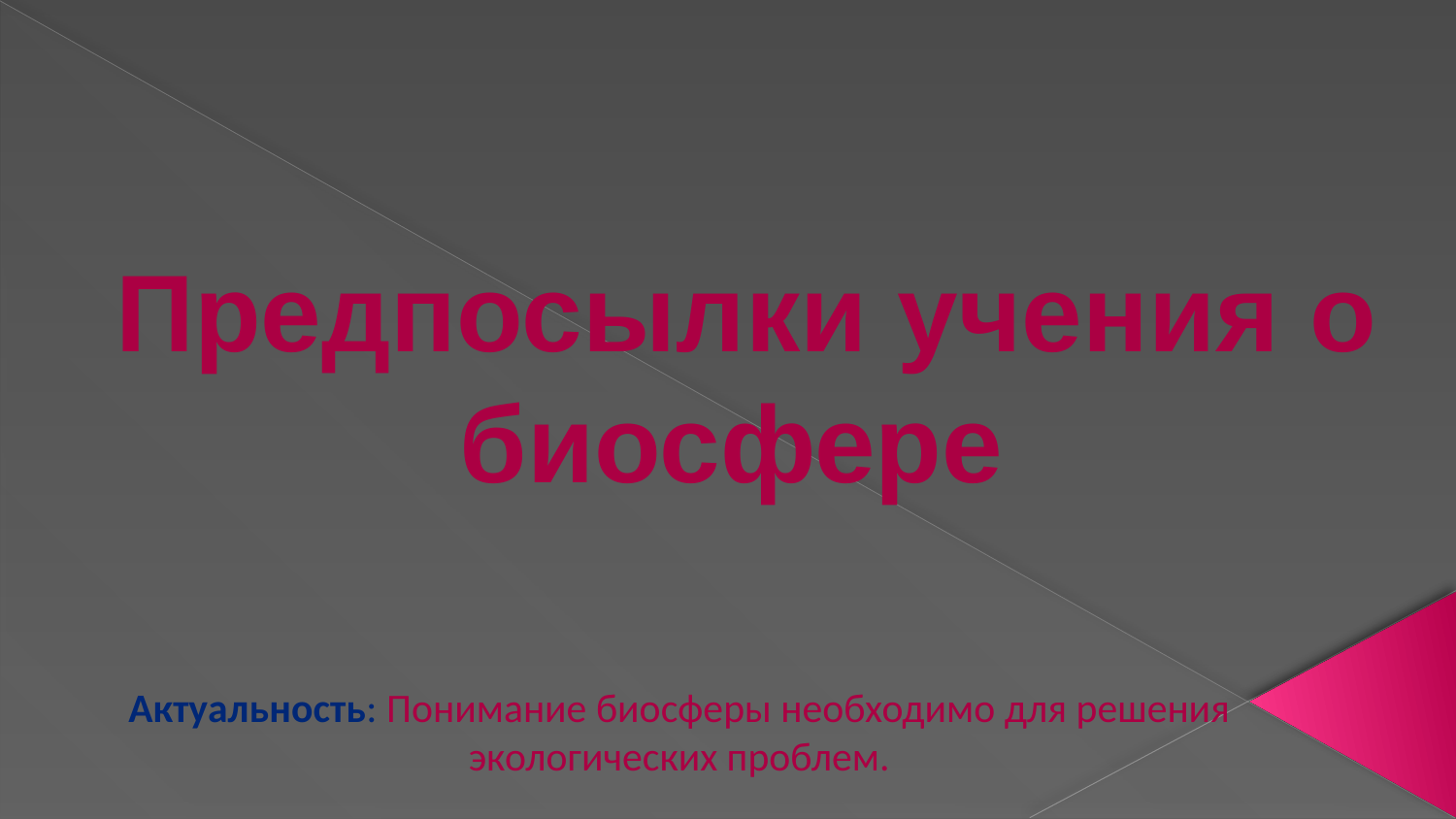

# Предпосылки учения о биосфере
Актуальность: Понимание биосферы необходимо для решения экологических проблем.